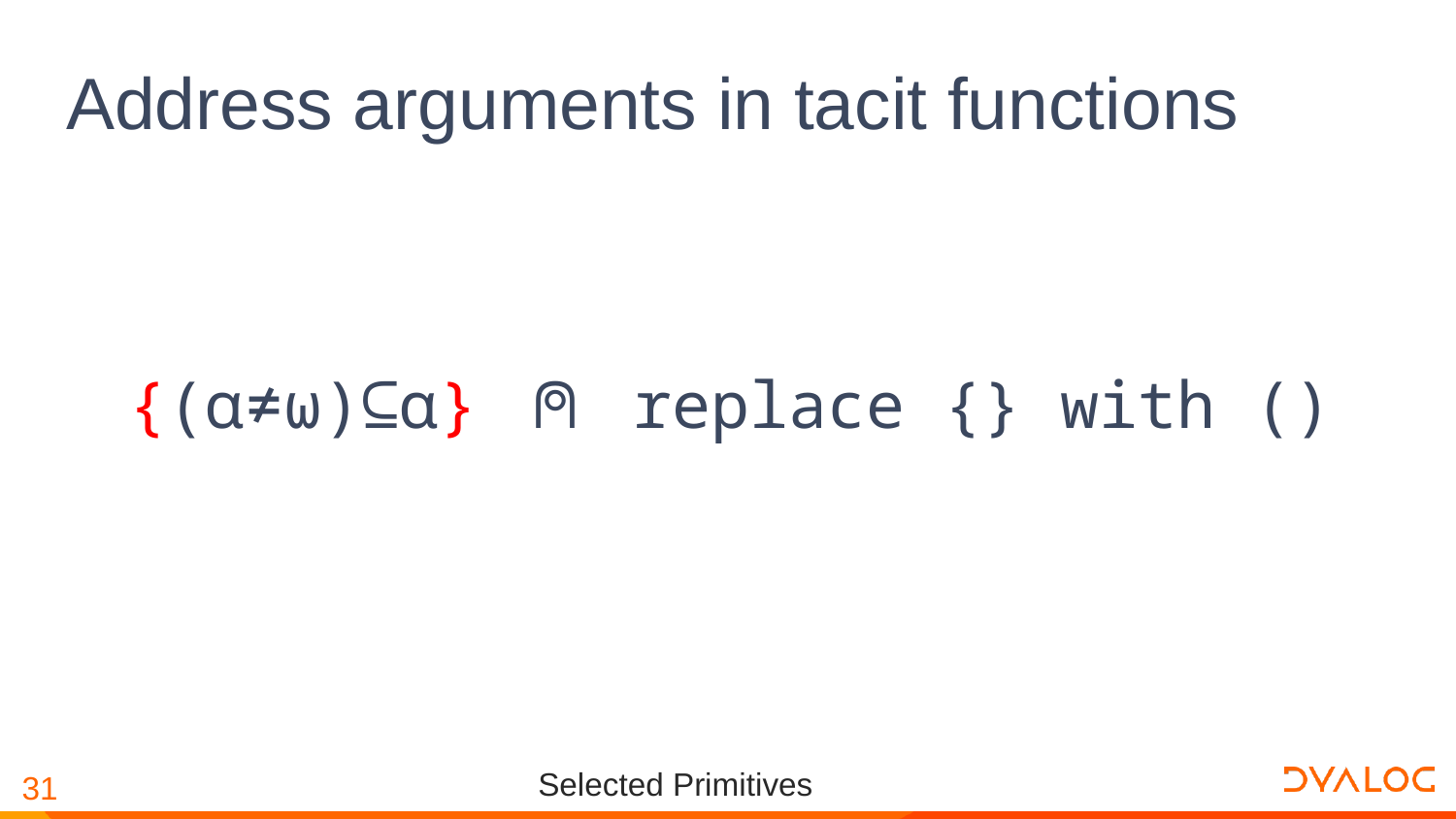

# Address arguments in tacit functions

{(⍺≠⍵)⊆⍺} ⍝ replace {} with ()